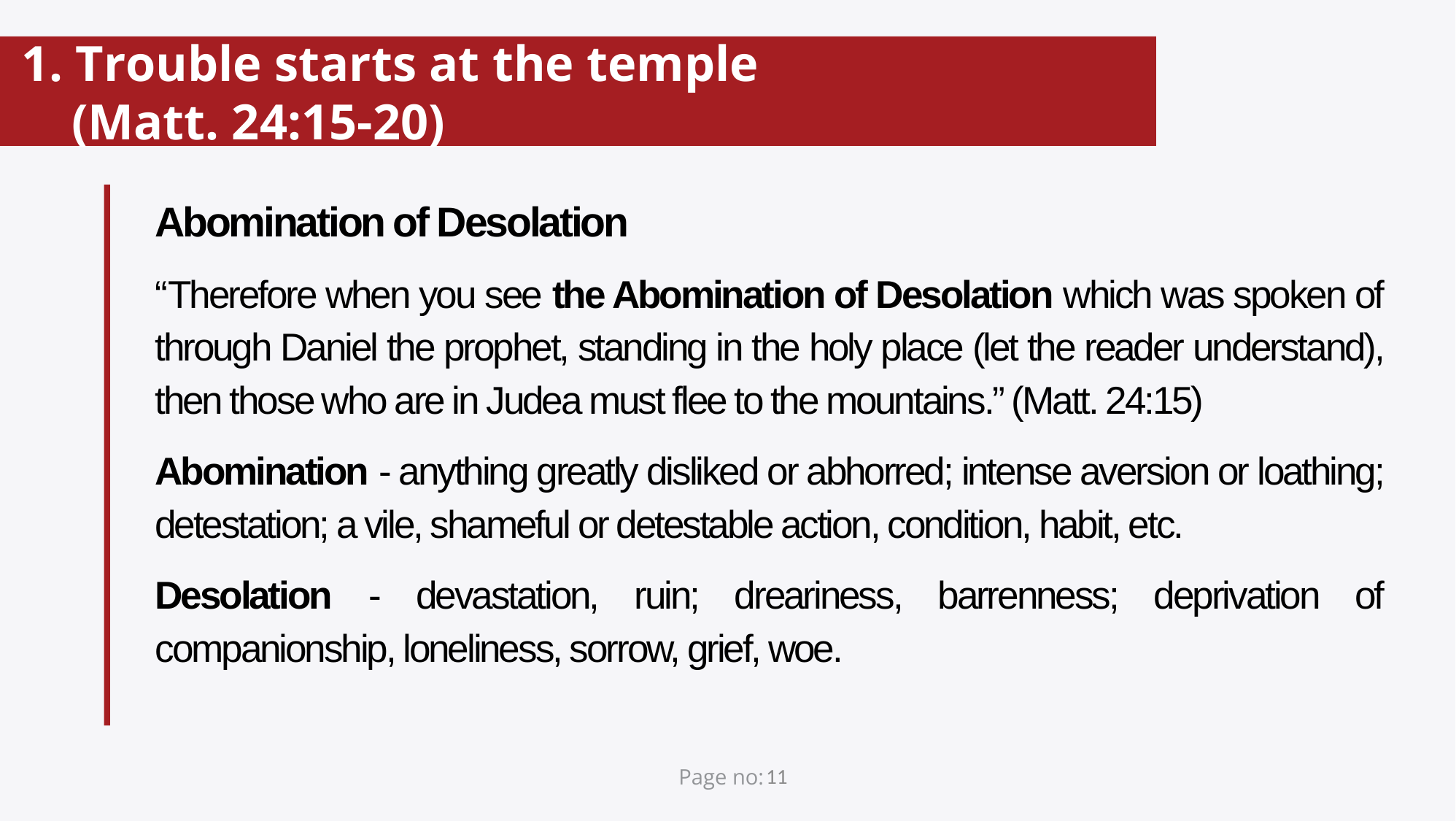

# 1. Trouble starts at the temple (Matt. 24:15-20)
Abomination of Desolation
“Therefore when you see the Abomination of Desolation which was spoken of through Daniel the prophet, standing in the holy place (let the reader understand), then those who are in Judea must flee to the mountains.” (Matt. 24:15)
Abomination - anything greatly disliked or abhorred; intense aversion or loathing; detestation; a vile, shameful or detestable action, condition, habit, etc.
Desolation - devastation, ruin; dreariness, barrenness; deprivation of companionship, loneliness, sorrow, grief, woe.